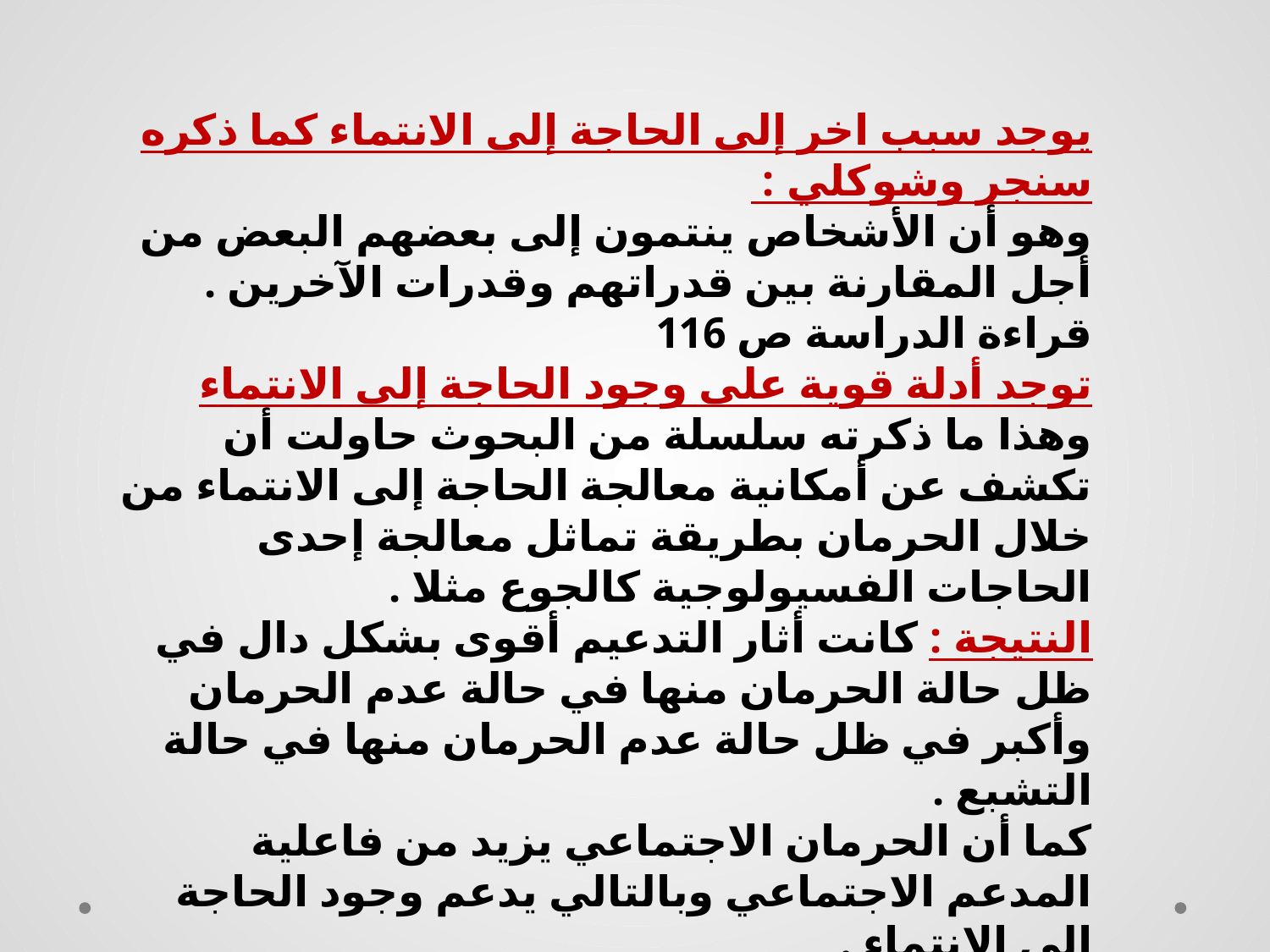

يوجد سبب اخر إلى الحاجة إلى الانتماء كما ذكره سنجر وشوكلي :
وهو أن الأشخاص ينتمون إلى بعضهم البعض من أجل المقارنة بين قدراتهم وقدرات الآخرين .
قراءة الدراسة ص 116
توجد أدلة قوية على وجود الحاجة إلى الانتماء وهذا ما ذكرته سلسلة من البحوث حاولت أن تكشف عن أمكانية معالجة الحاجة إلى الانتماء من خلال الحرمان بطريقة تماثل معالجة إحدى الحاجات الفسيولوجية كالجوع مثلا .
النتيجة : كانت أثار التدعيم أقوى بشكل دال في ظل حالة الحرمان منها في حالة عدم الحرمان وأكبر في ظل حالة عدم الحرمان منها في حالة التشبع .
كما أن الحرمان الاجتماعي يزيد من فاعلية المدعم الاجتماعي وبالتالي يدعم وجود الحاجة إلى الانتماء .